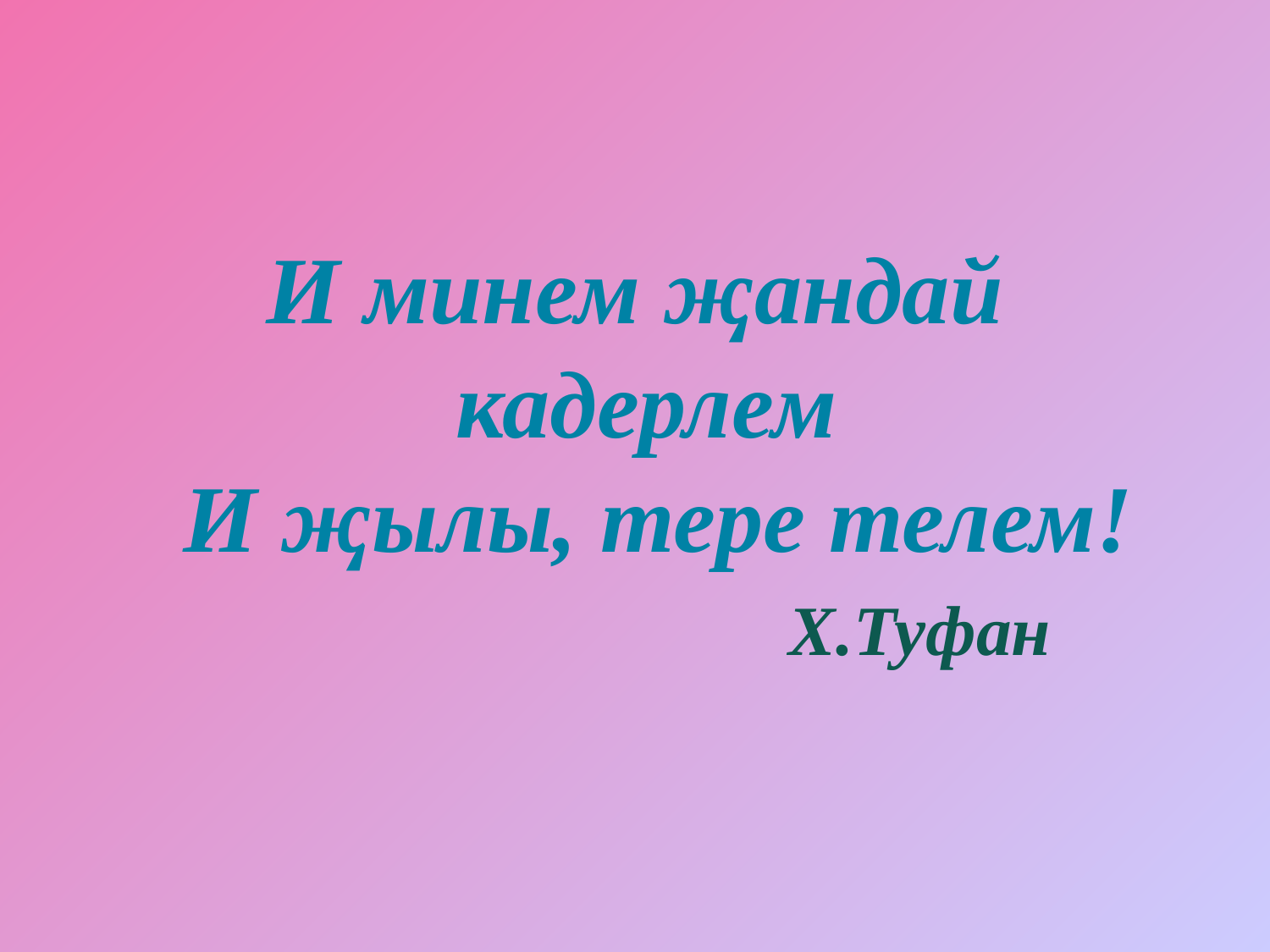

#
И минем җандай кадерлем
И җылы, тере телем!
					 Х.Туфан